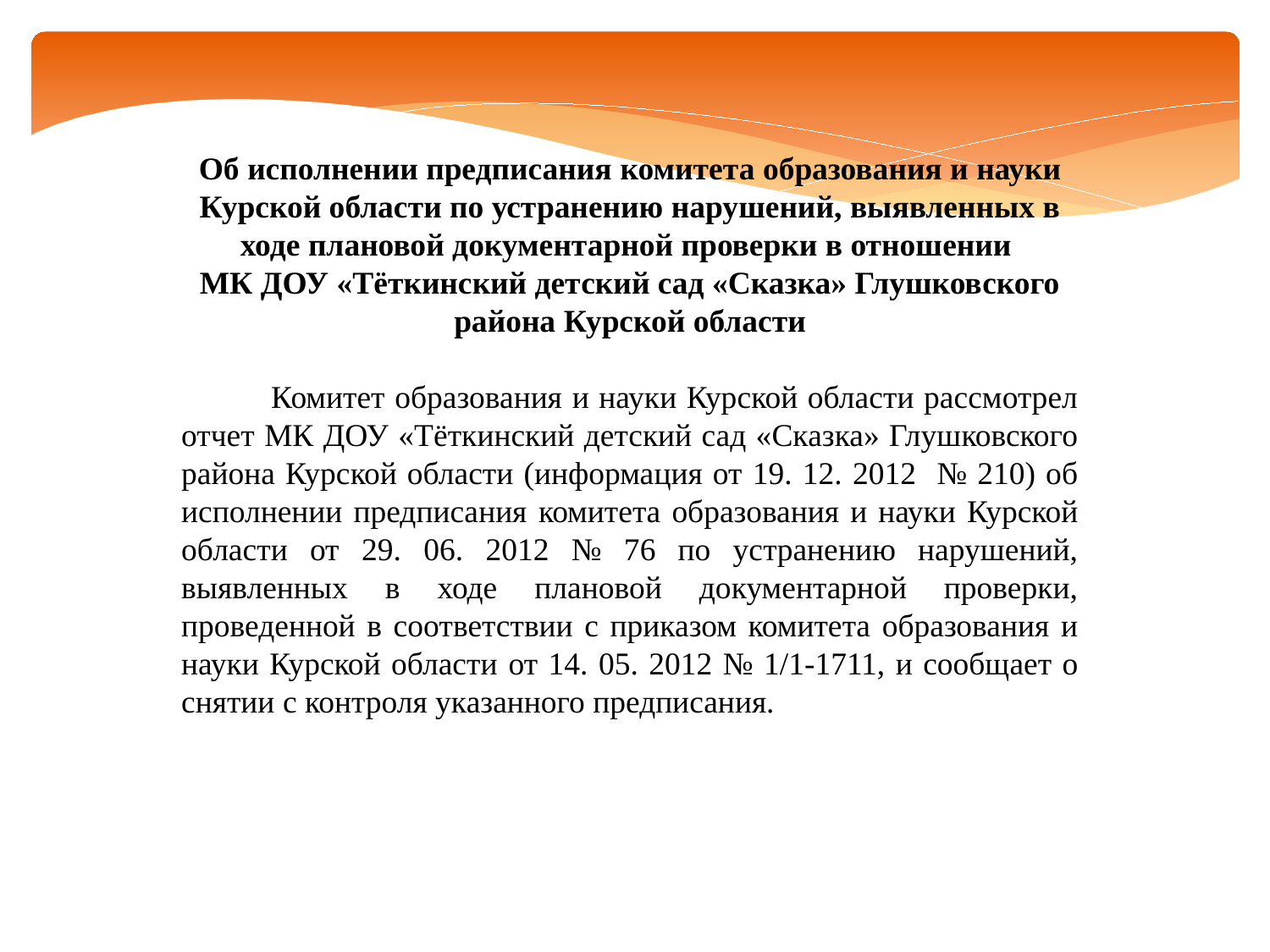

Об исполнении предписания комитета образования и науки Курской области по устранению нарушений, выявленных в ходе плановой документарной проверки в отношении
МК ДОУ «Тёткинский детский сад «Сказка» Глушковского района Курской области

         Комитет образования и науки Курской области рассмотрел отчет МК ДОУ «Тёткинский детский сад «Сказка» Глушковского района Курской области (информация от 19. 12. 2012  № 210) об исполнении предписания комитета образования и науки Курской области от 29. 06. 2012 № 76 по устранению нарушений, выявленных в ходе плановой документарной проверки, проведенной в соответствии с приказом комитета образования и науки Курской области от 14. 05. 2012 № 1/1-1711, и сообщает о снятии с контроля указанного предписания.